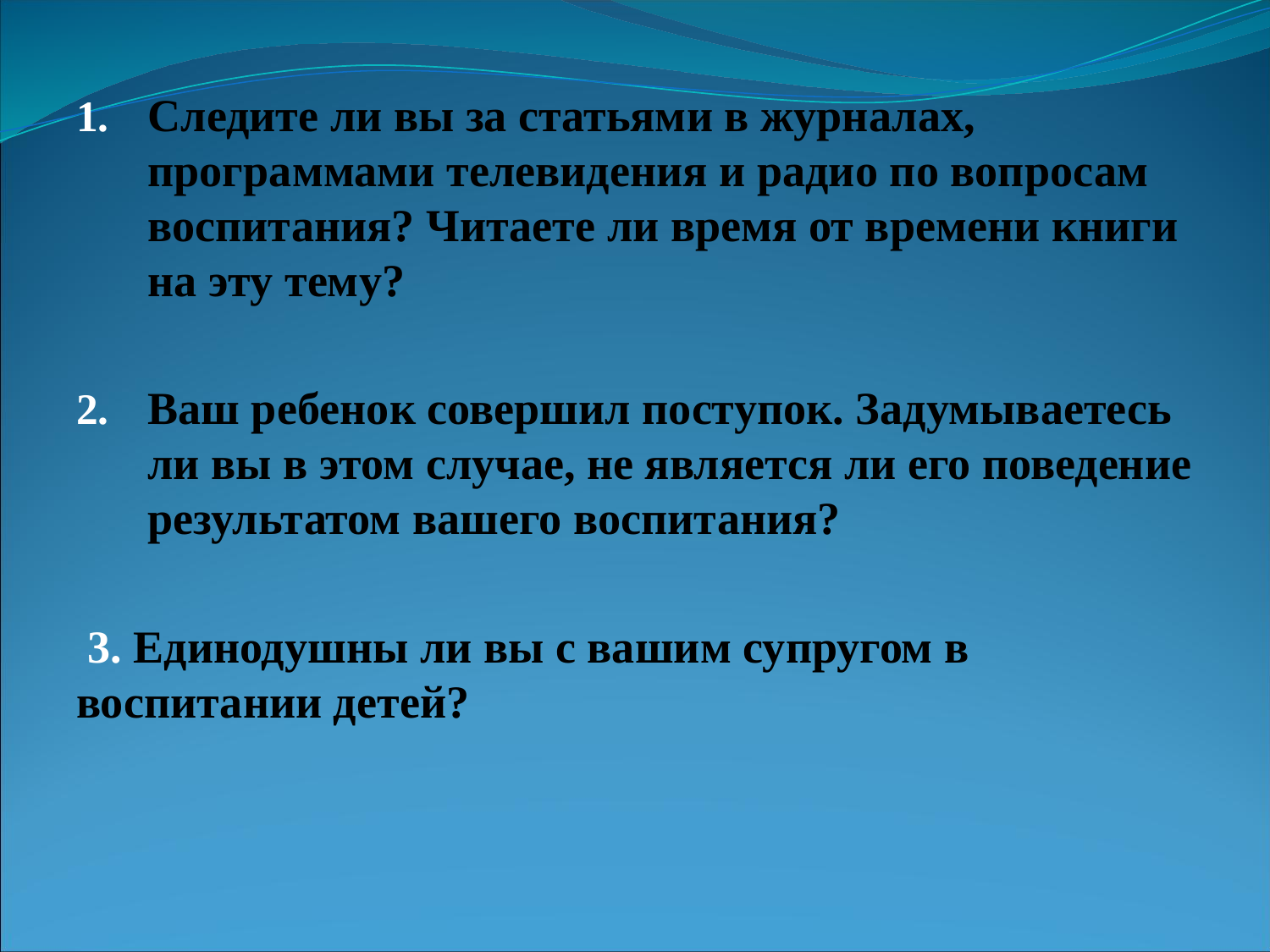

Следите ли вы за статьями в журналах, программами телевидения и радио по вопросам воспитания? Читаете ли время от времени книги на эту тему?

Ваш ребенок совершил поступок. Задумываетесь ли вы в этом случае, не является ли его поведение результатом вашего воспитания?

3. Единодушны ли вы с вашим супругом в воспитании детей?